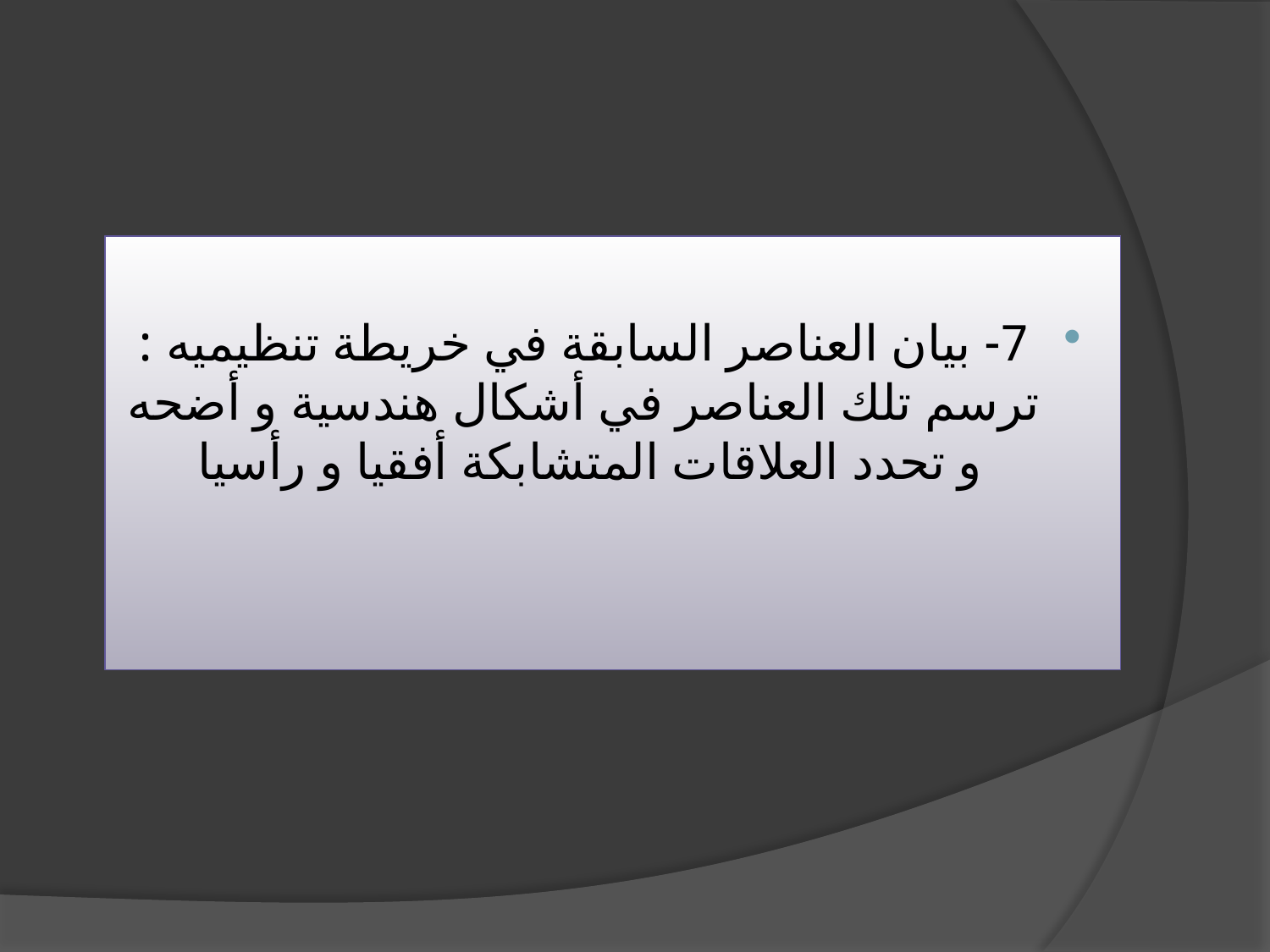

7- بيان العناصر السابقة في خريطة تنظيميه : ترسم تلك العناصر في أشكال هندسية و أضحه و تحدد العلاقات المتشابكة أفقيا و رأسيا